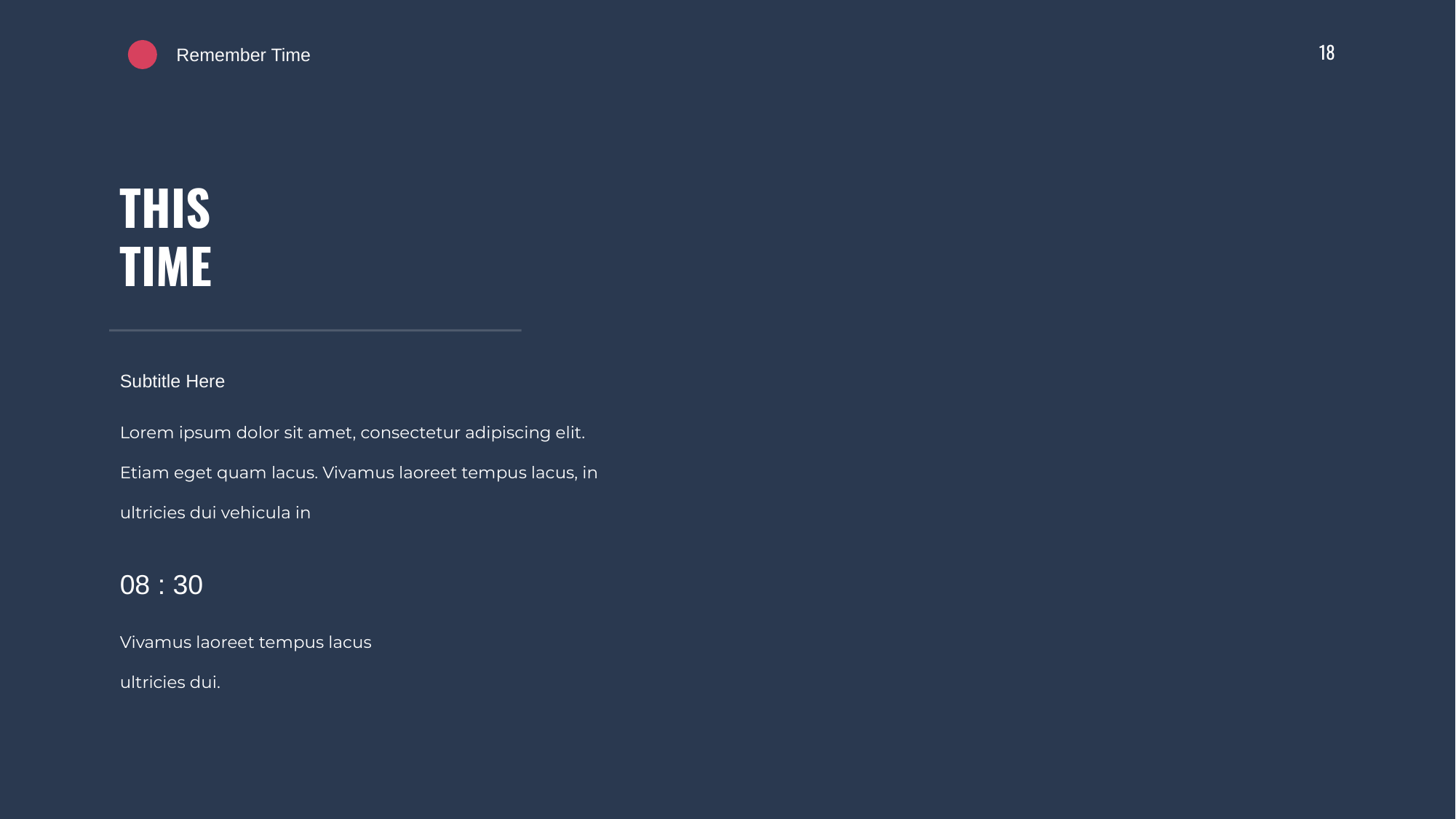

18
Remember Time

THIS
TIME
Subtitle Here
Lorem ipsum dolor sit amet, consectetur adipiscing elit. Etiam eget quam lacus. Vivamus laoreet tempus lacus, in ultricies dui vehicula in
08 : 30
Vivamus laoreet tempus lacus ultricies dui.